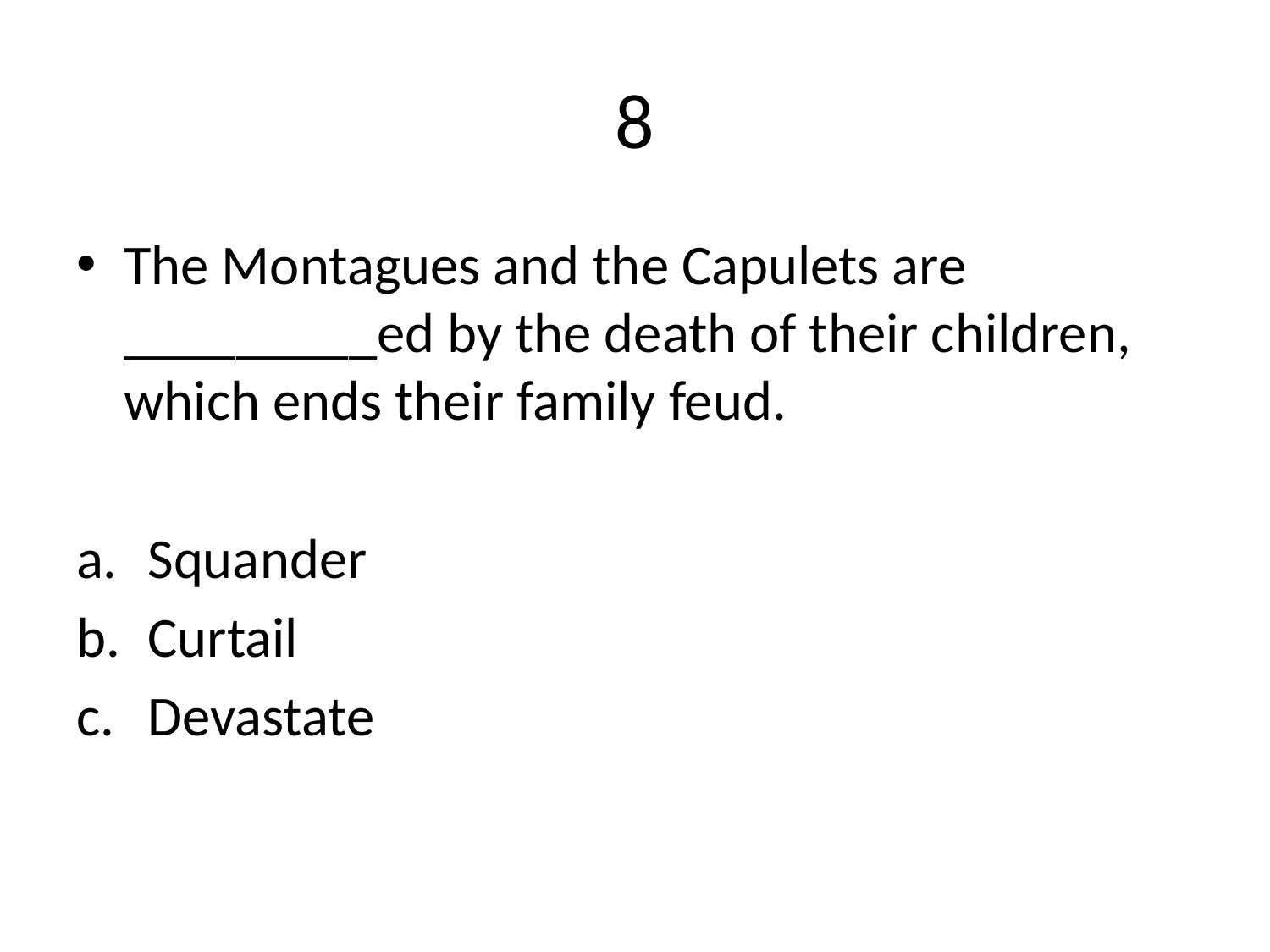

# 8
The Montagues and the Capulets are _________ed by the death of their children, which ends their family feud.

Squander
Curtail
Devastate